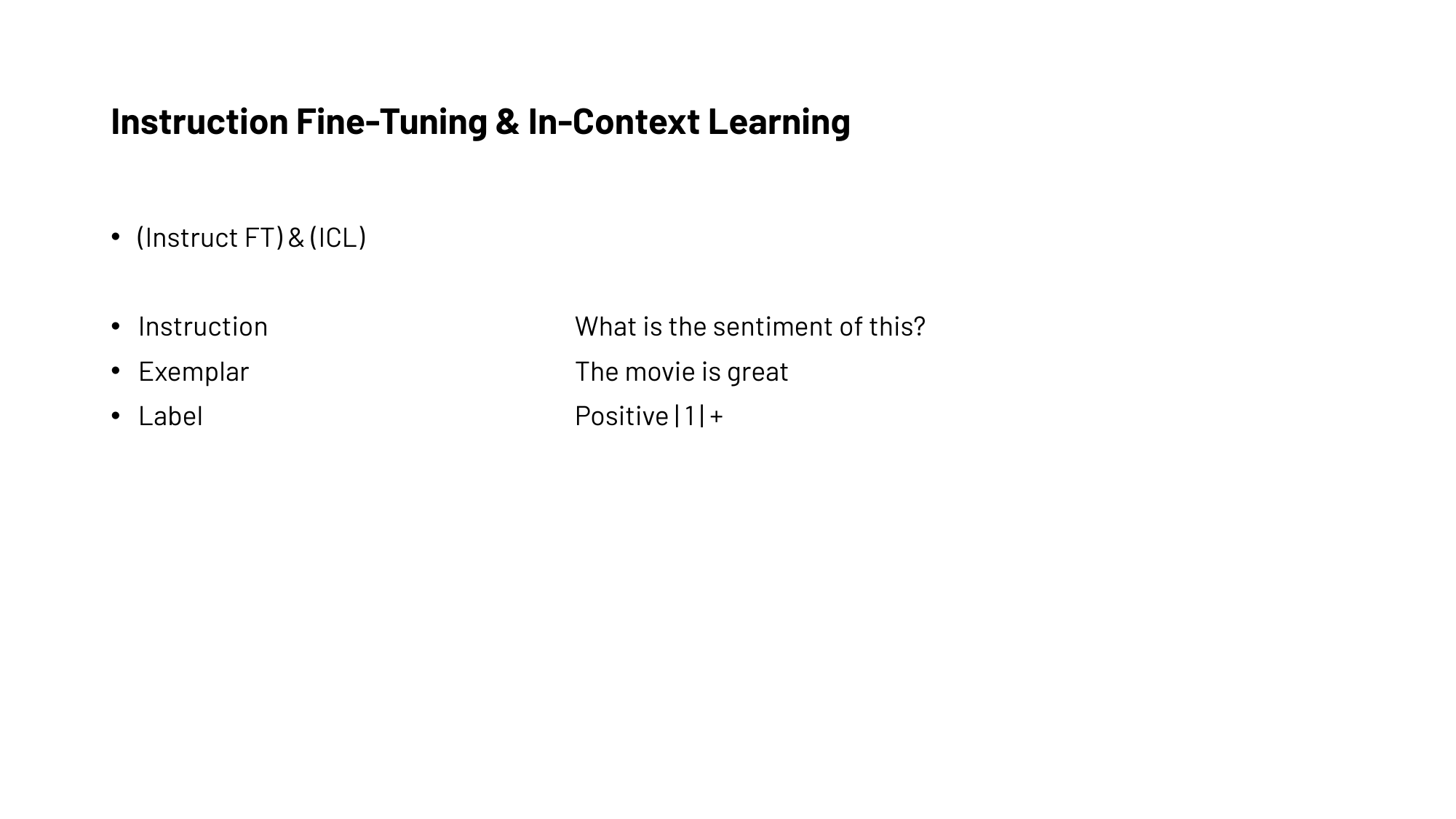

# Instruction Fine-Tuning & In-Context Learning
(Instruct FT) & (ICL)

Instruction			What is the sentiment of this?
Exemplar			The movie is great
Label				Positive | 1 | +